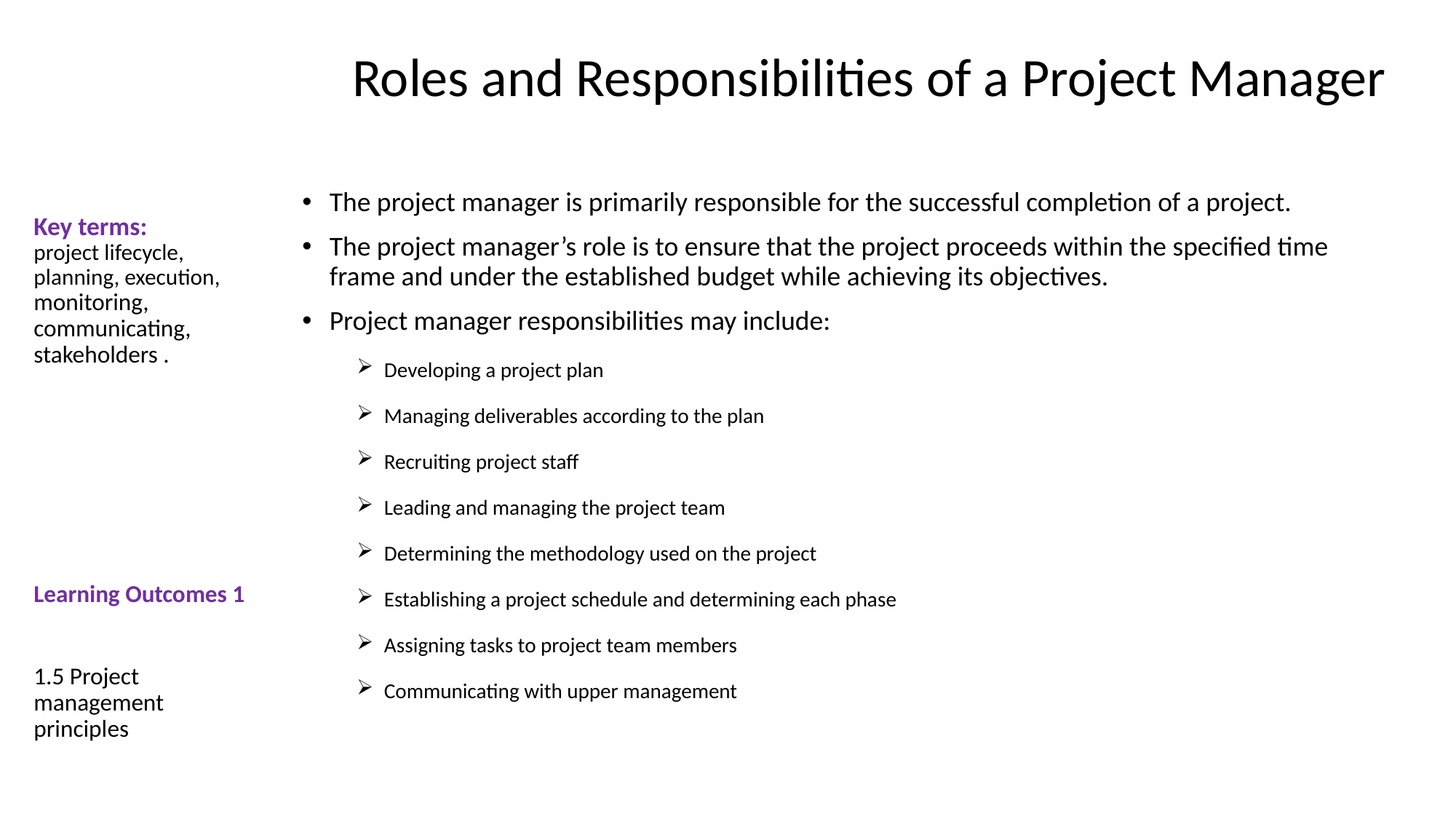

# Roles and Responsibilities of a Project Manager

Key terms:
project lifecycle, planning, execution, monitoring, communicating, stakeholders .

Learning Outcomes 1

1.5 Project management principles

The project manager is primarily responsible for the successful completion of a project.
The project manager’s role is to ensure that the project proceeds within the specified time frame and under the established budget while achieving its objectives.
Project manager responsibilities may include:
Developing a project plan
Managing deliverables according to the plan
Recruiting project staff
Leading and managing the project team
Determining the methodology used on the project
Establishing a project schedule and determining each phase
Assigning tasks to project team members
Communicating with upper management